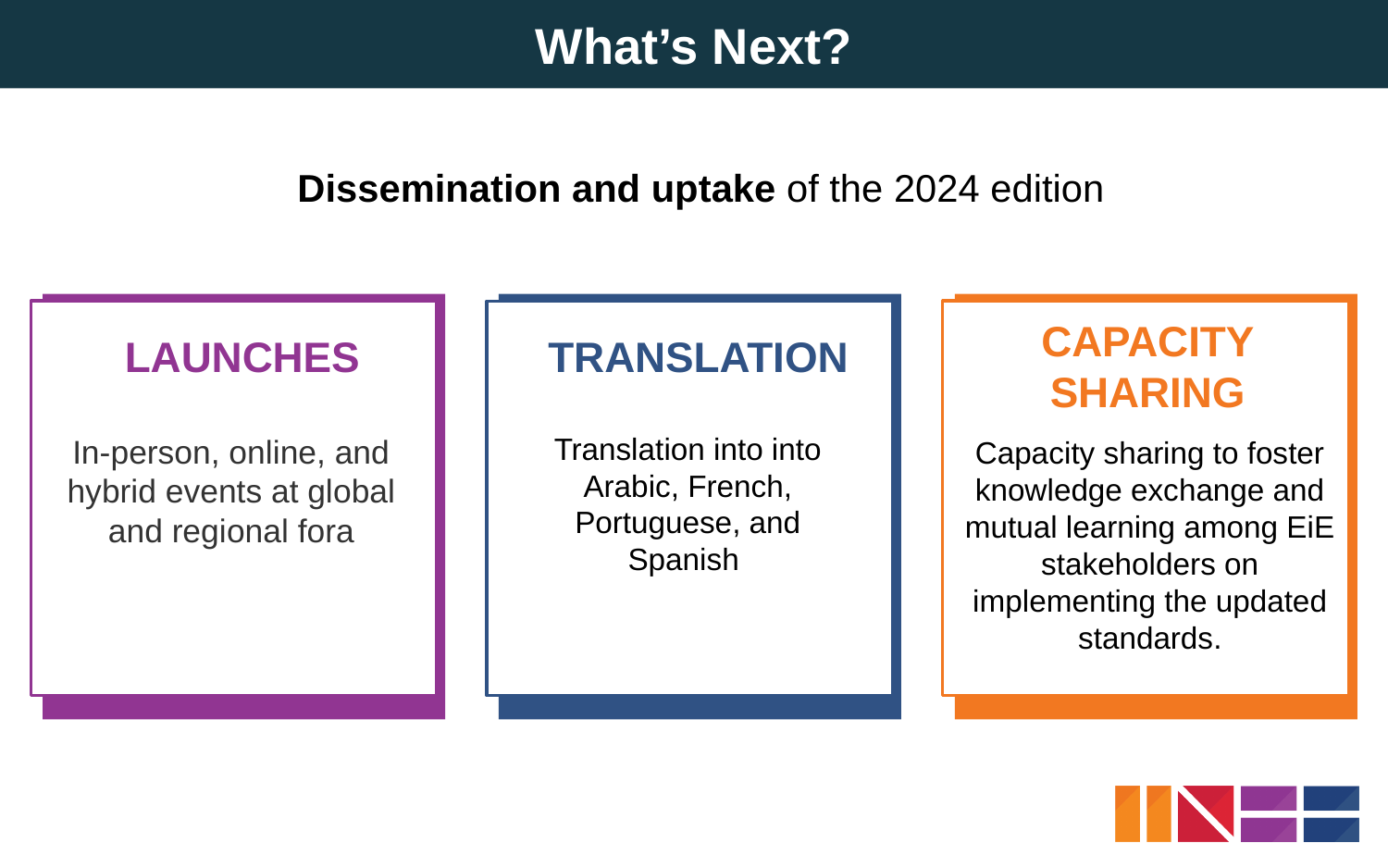

# What’s Next?
Dissemination and uptake of the 2024 edition

LAUNCHES
In-person, online, and hybrid events at global and regional fora

CAPACITY SHARING

Capacity sharing to foster knowledge exchange and mutual learning among EiE stakeholders on implementing the updated standards.

TRANSLATION
Translation into into Arabic, French, Portuguese, and Spanish